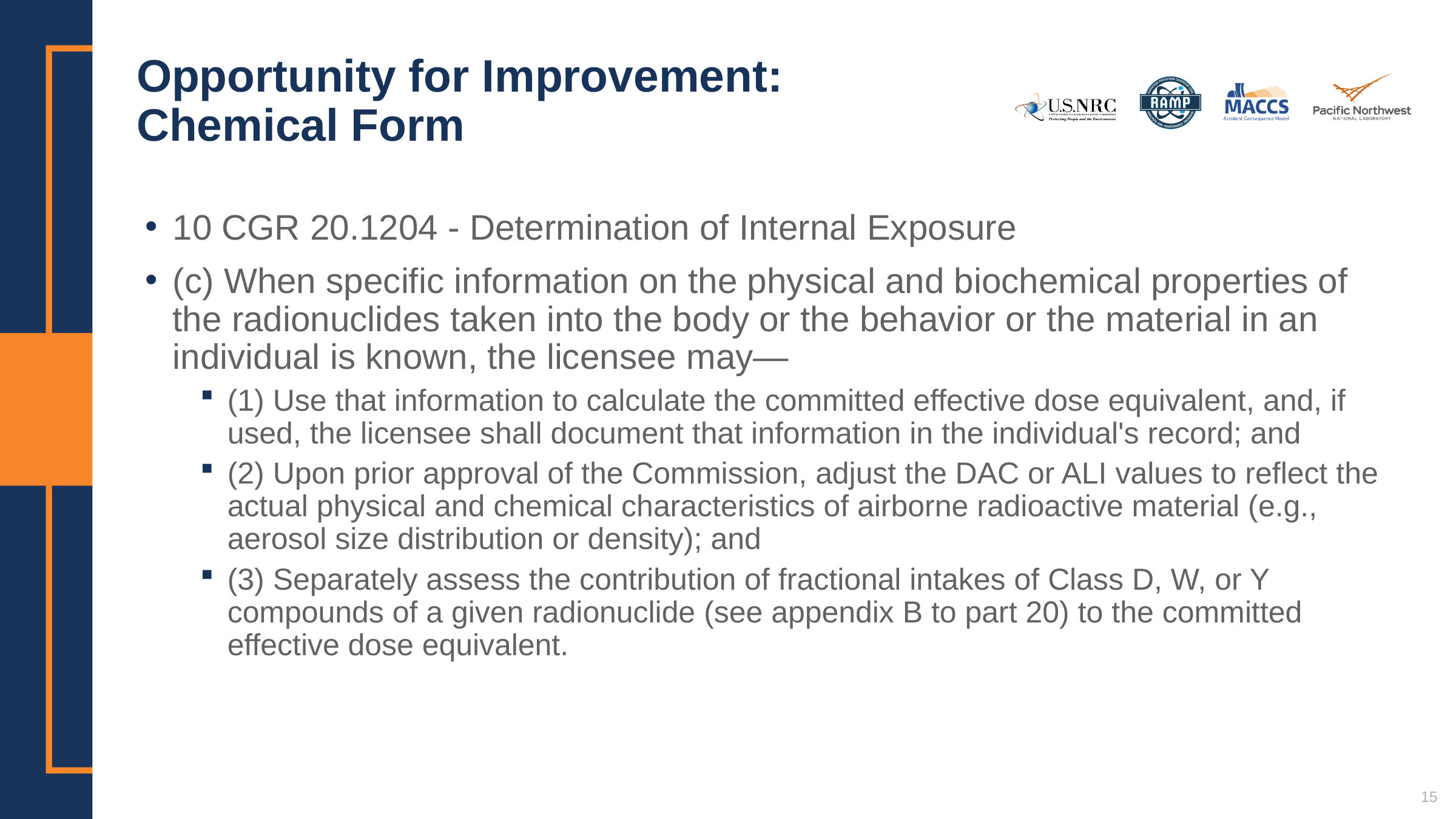

# Opportunity for Improvement: Chemical Form
10 CGR 20.1204 - Determination of Internal Exposure
(c) When specific information on the physical and biochemical properties of the radionuclides taken into the body or the behavior or the material in an individual is known, the licensee may—
(1) Use that information to calculate the committed effective dose equivalent, and, if used, the licensee shall document that information in the individual's record; and
(2) Upon prior approval of the Commission, adjust the DAC or ALI values to reflect the actual physical and chemical characteristics of airborne radioactive material (e.g., aerosol size distribution or density); and
(3) Separately assess the contribution of fractional intakes of Class D, W, or Y compounds of a given radionuclide (see appendix B to part 20) to the committed effective dose equivalent.

15